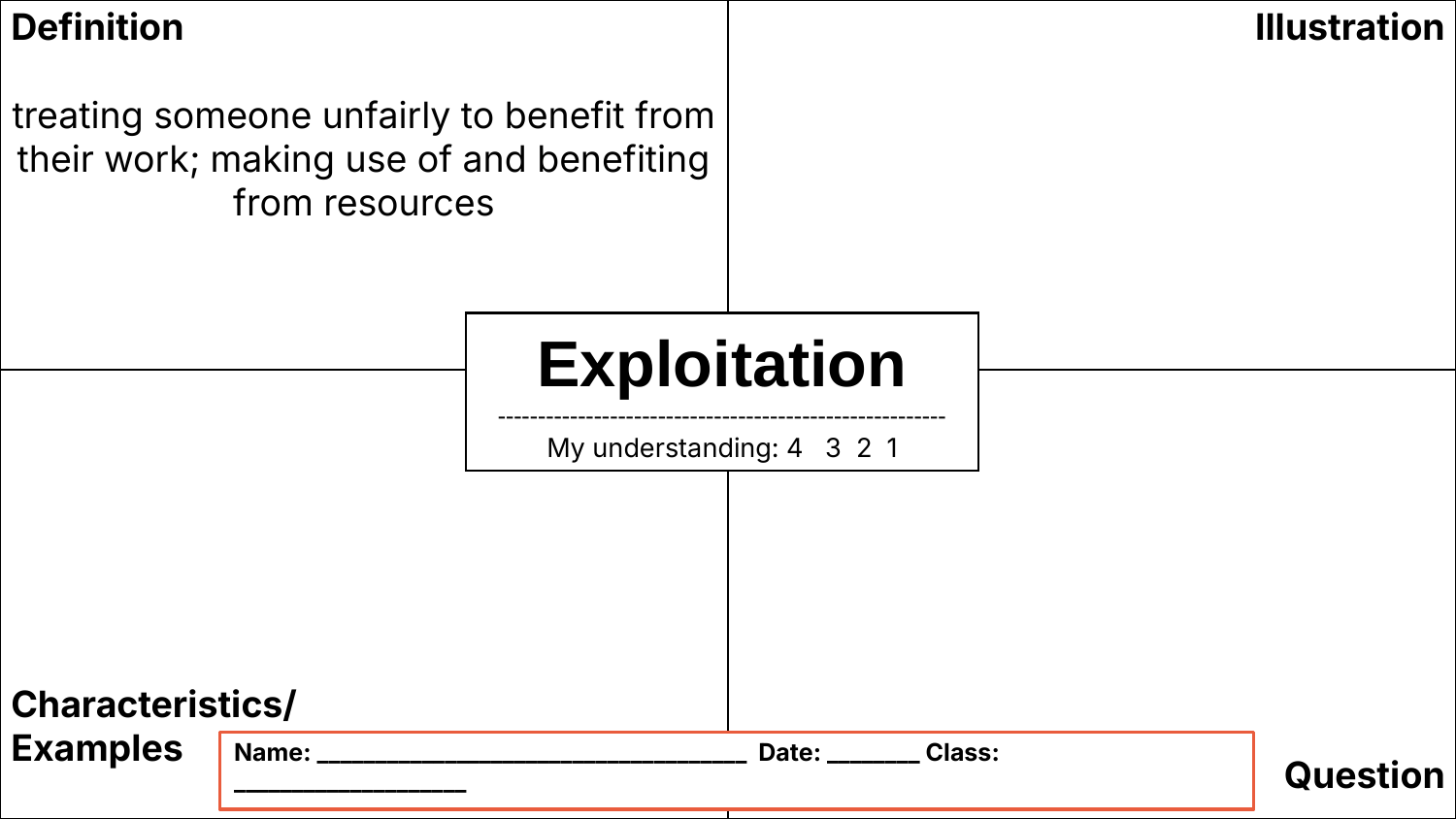

| Definition treating someone unfairly to benefit from their work; making use of and benefiting from resources | Illustration |
| --- | --- |
| Characteristics/ Examples | Question |
Exploitation
--------------------------------------------------------
My understanding: 4   3  2  1
Name: _____________________________________  Date: ________ Class: ____________________